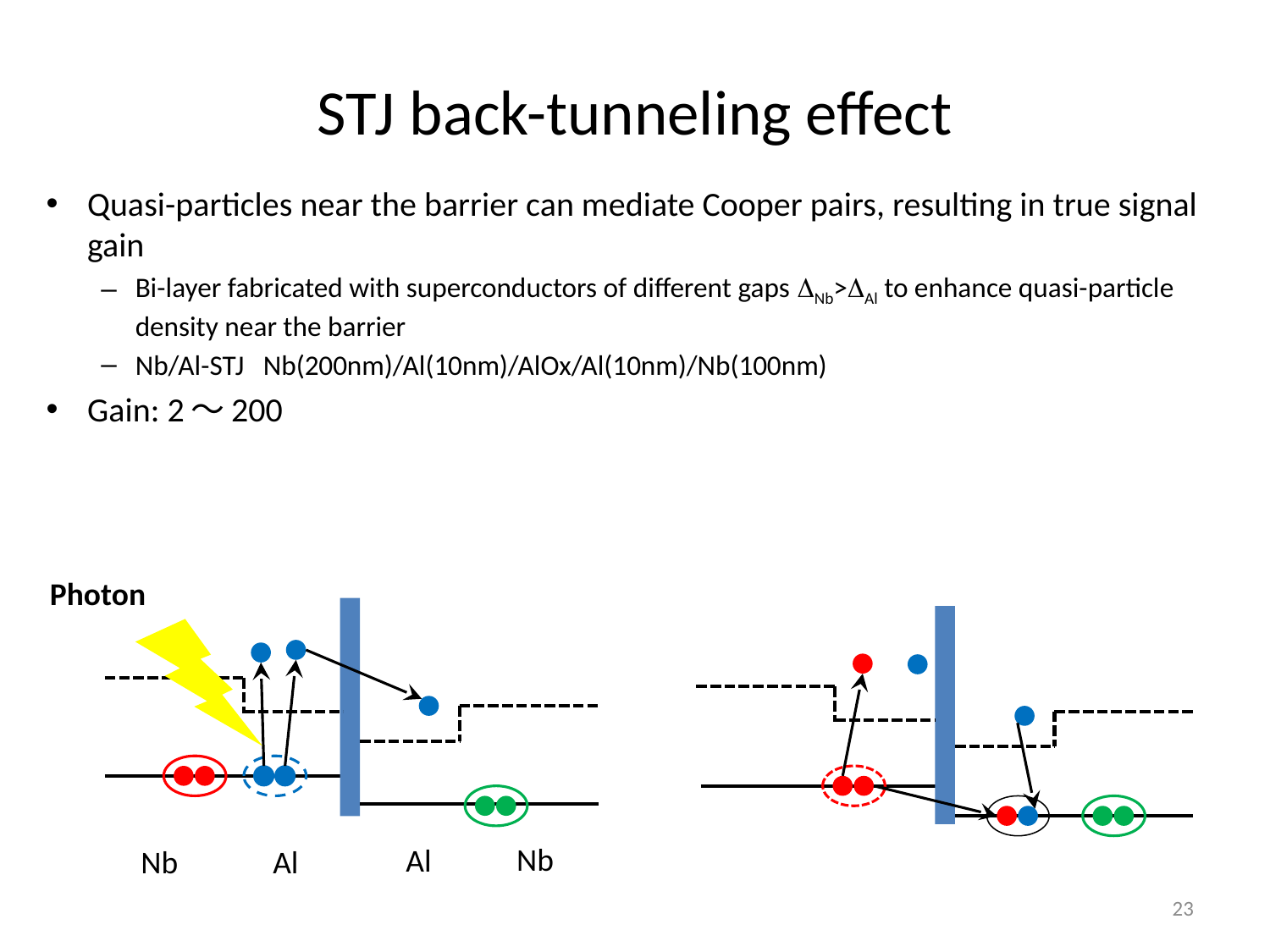

# STJ back-tunneling effect
Quasi-particles near the barrier can mediate Cooper pairs, resulting in true signal gain
Bi-layer fabricated with superconductors of different gaps ΔNb>ΔAl to enhance quasi-particle density near the barrier
Nb/Al-STJ   Nb(200nm)/Al(10nm)/AlOx/Al(10nm)/Nb(100nm)
Gain: 2～200
Photon

Nb
Al
Nb
Al
23